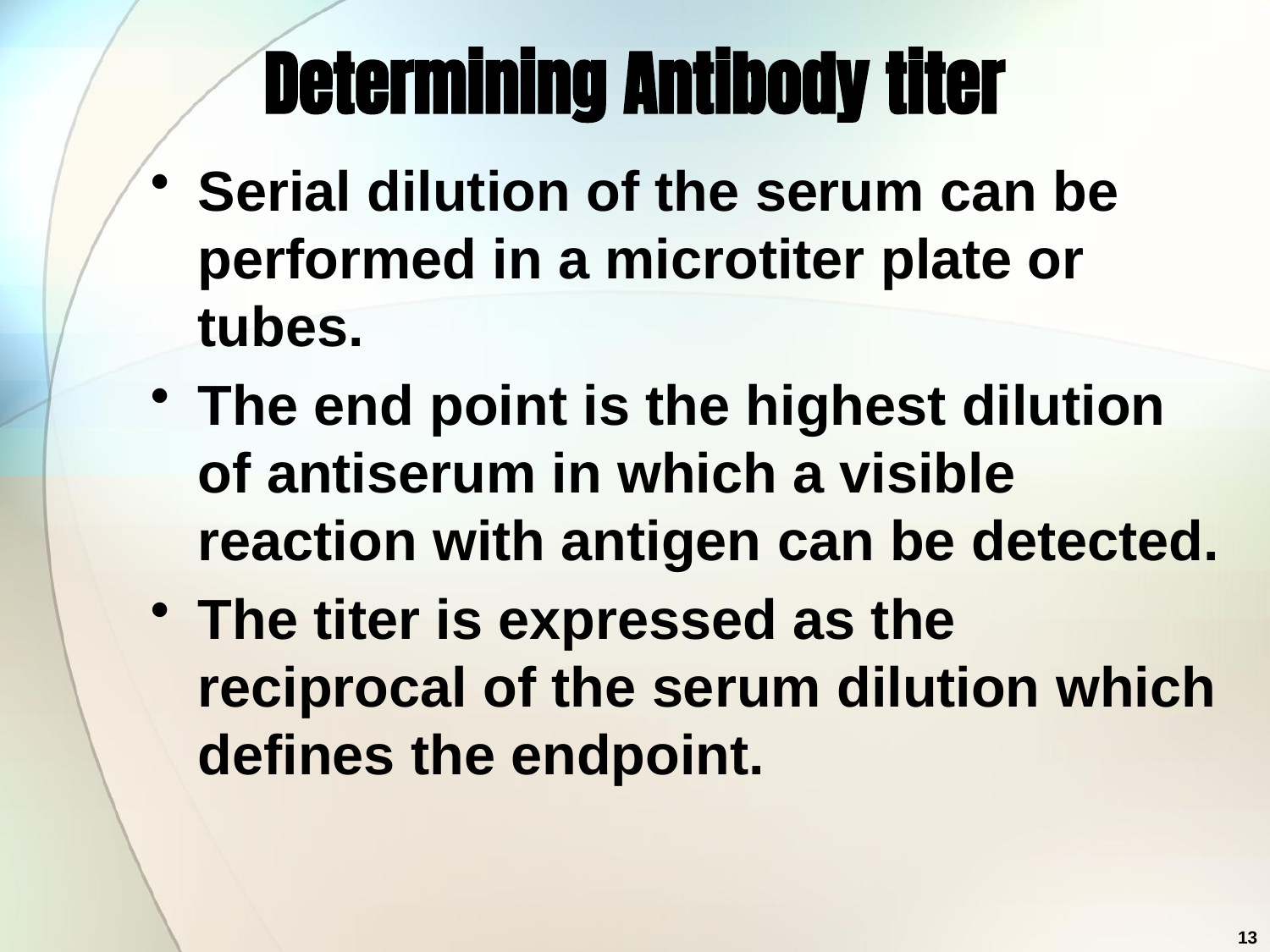

# Determining Antibody titer
Serial dilution of the serum can be performed in a microtiter plate or tubes.
The end point is the highest dilution of antiserum in which a visible reaction with antigen can be detected.
The titer is expressed as the reciprocal of the serum dilution which defines the endpoint.

13